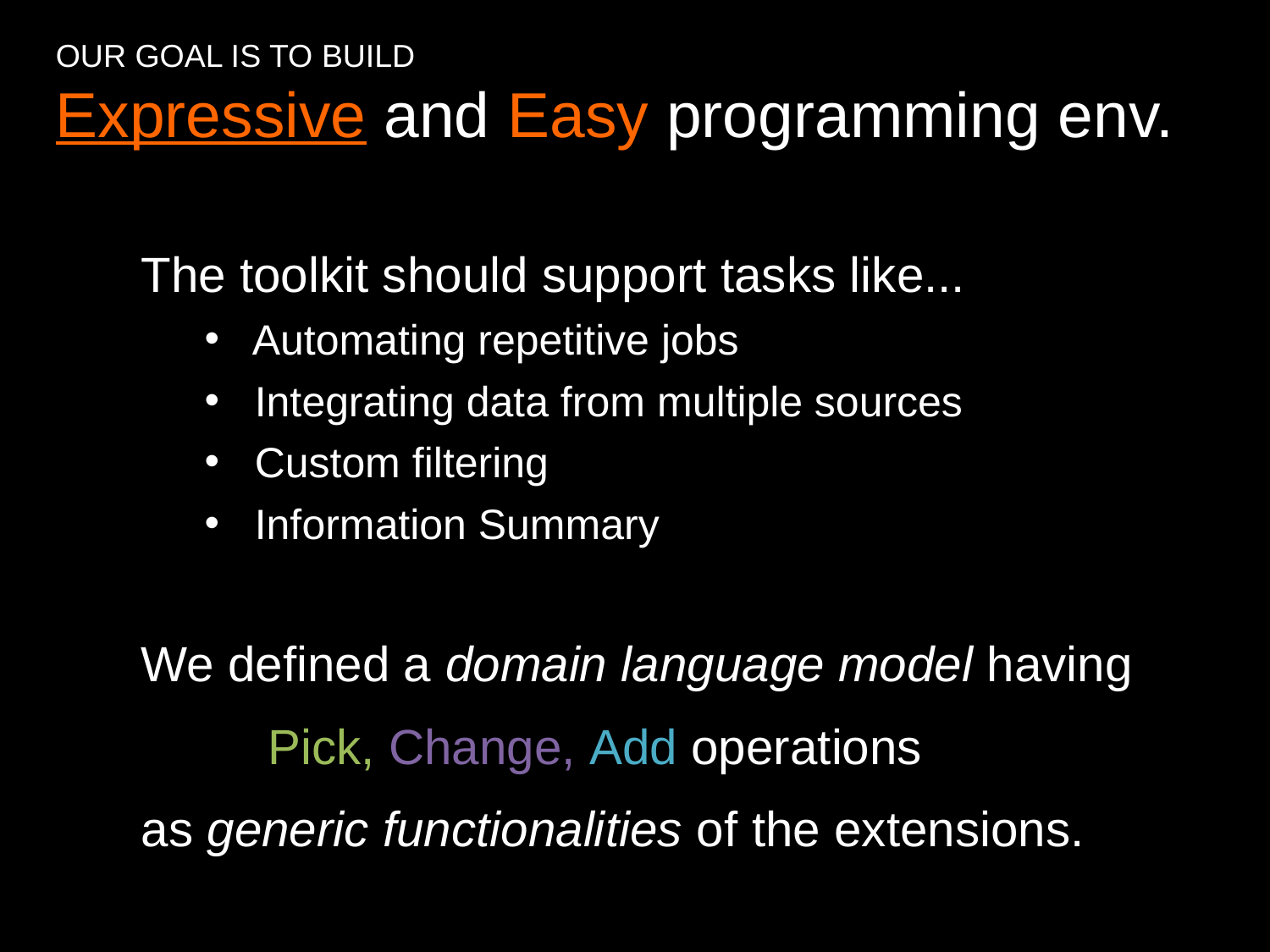

OUR GOAL IS TO BUILD
Expressive and Easy programming env.
The toolkit should support tasks like...
Automating repetitive jobs
Integrating data from multiple sources
Custom filtering
Information Summary
We defined a domain language model having

	Pick, Change, Add operations

as generic functionalities of the extensions.